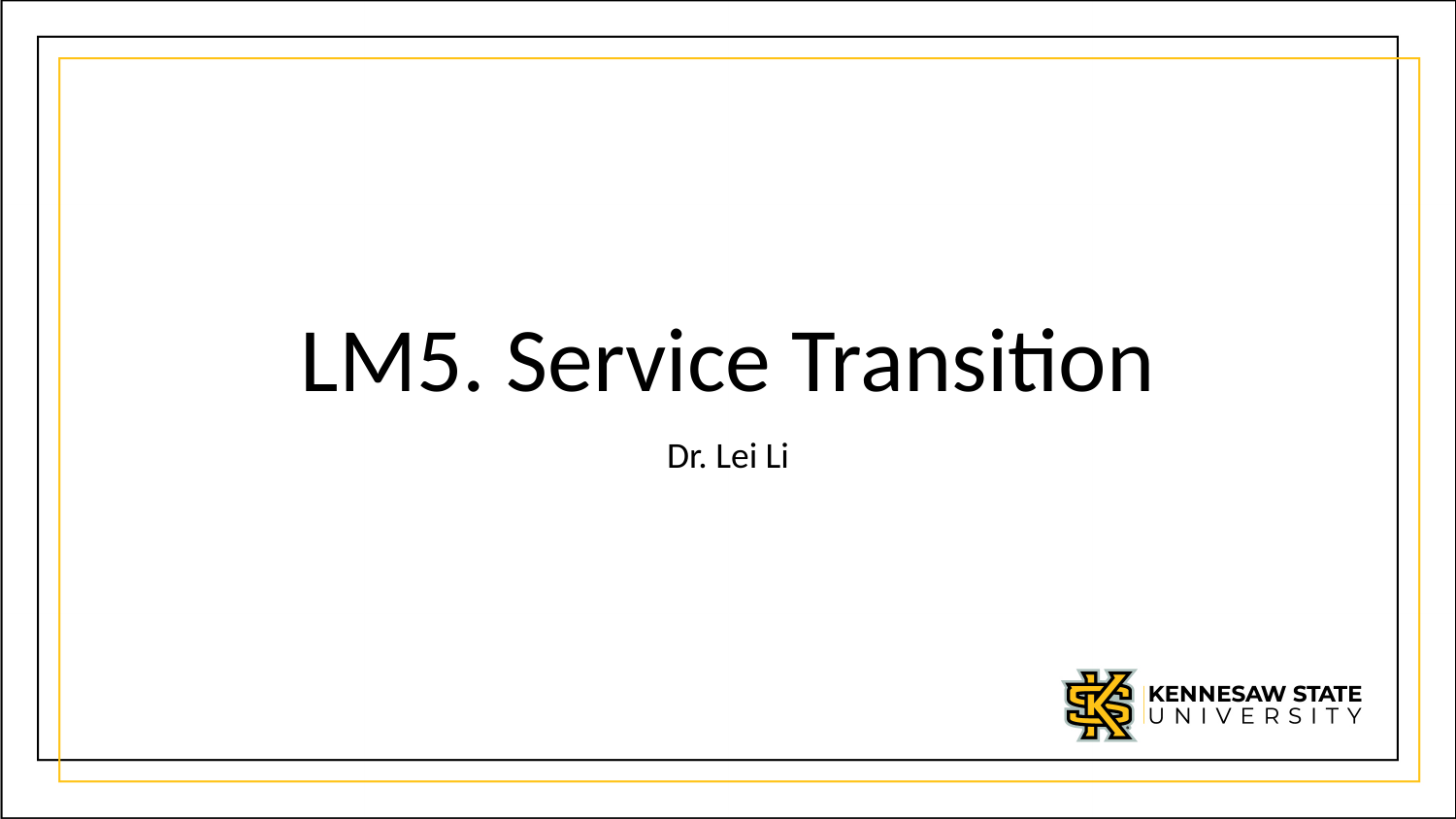

# LM5. Service Transition
Dr. Lei Li